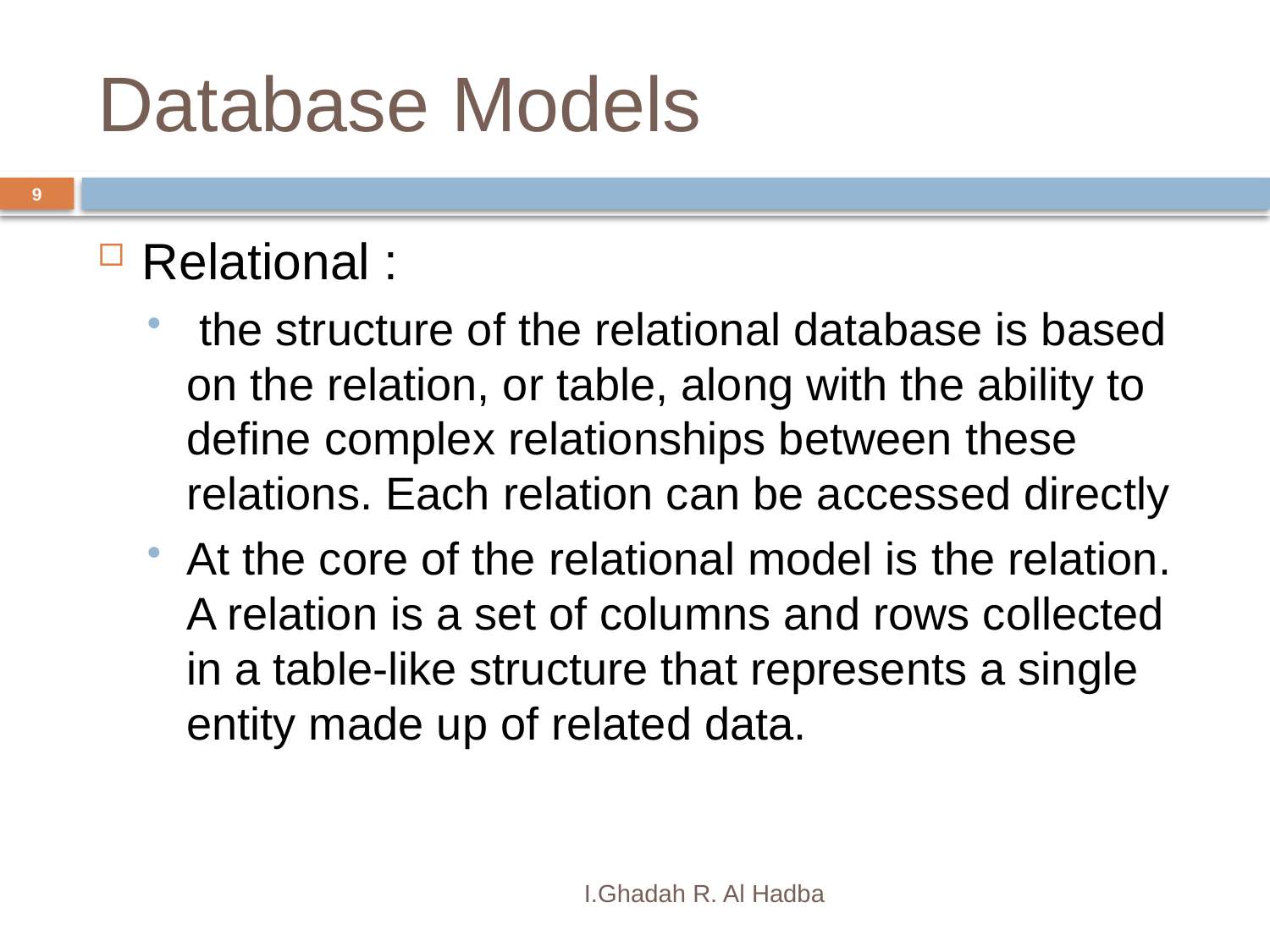

# Database Models
9
Relational :
 the structure of the relational database is based on the relation, or table, along with the ability to define complex relationships between these relations. Each relation can be accessed directly
At the core of the relational model is the relation. A relation is a set of columns and rows collected in a table-like structure that represents a single entity made up of related data.
I.Ghadah R. Al Hadba